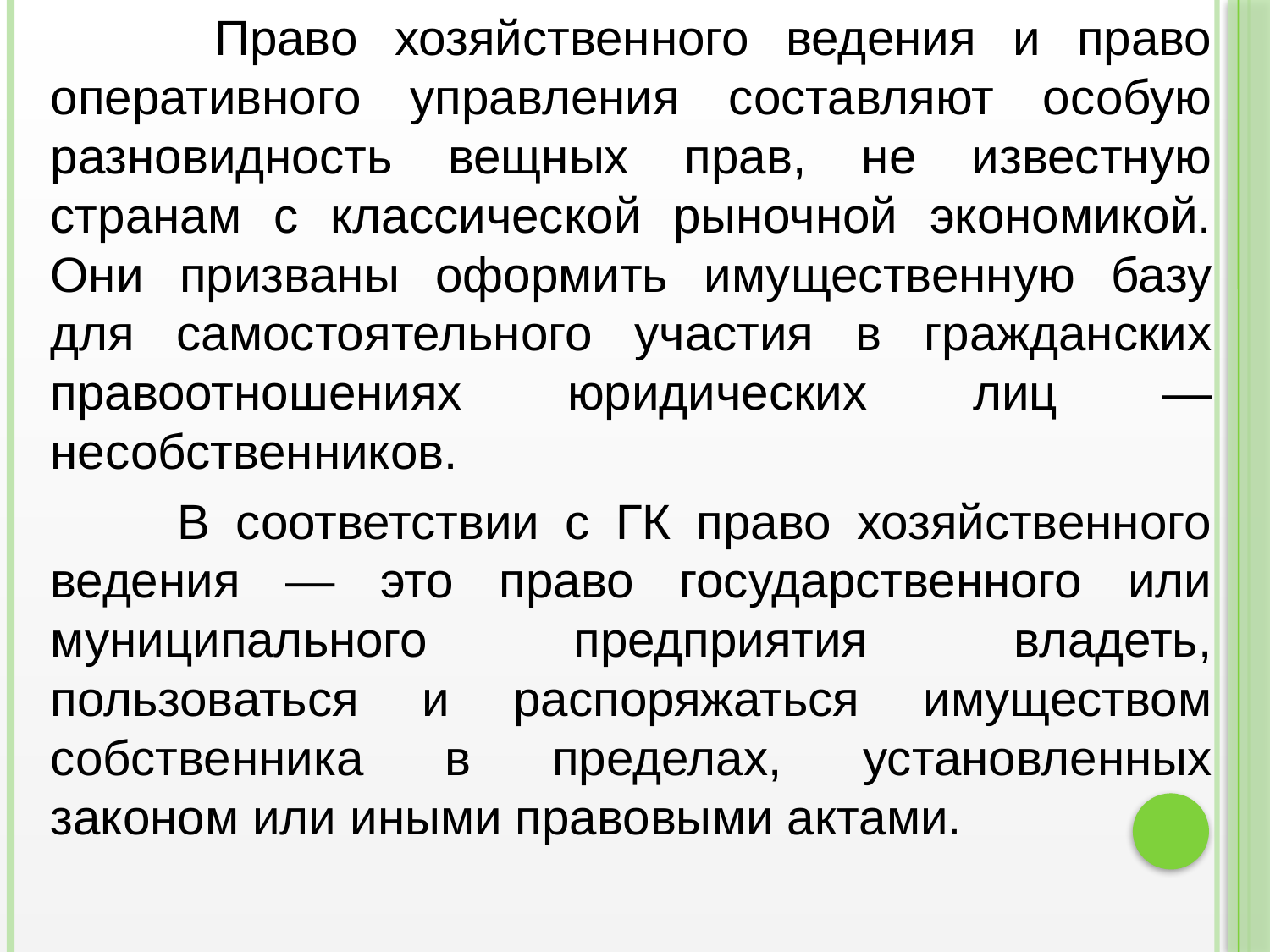

Право хозяйственного ведения и право оперативного упра­вления составляют особую разновидность вещных прав, не известную странам с классической рыночной экономикой. Они призваны оформить имущественную базу для самостоятель­ного участия в гражданских правоотношениях юридических лиц — несобственников.
		В соответствии с ГК право хозяйственного ведения — это право государственного или муниципального предприятия владеть, пользоваться и распоряжаться имуществом собствен­ника в пределах, установленных законом или иными правовы­ми актами.